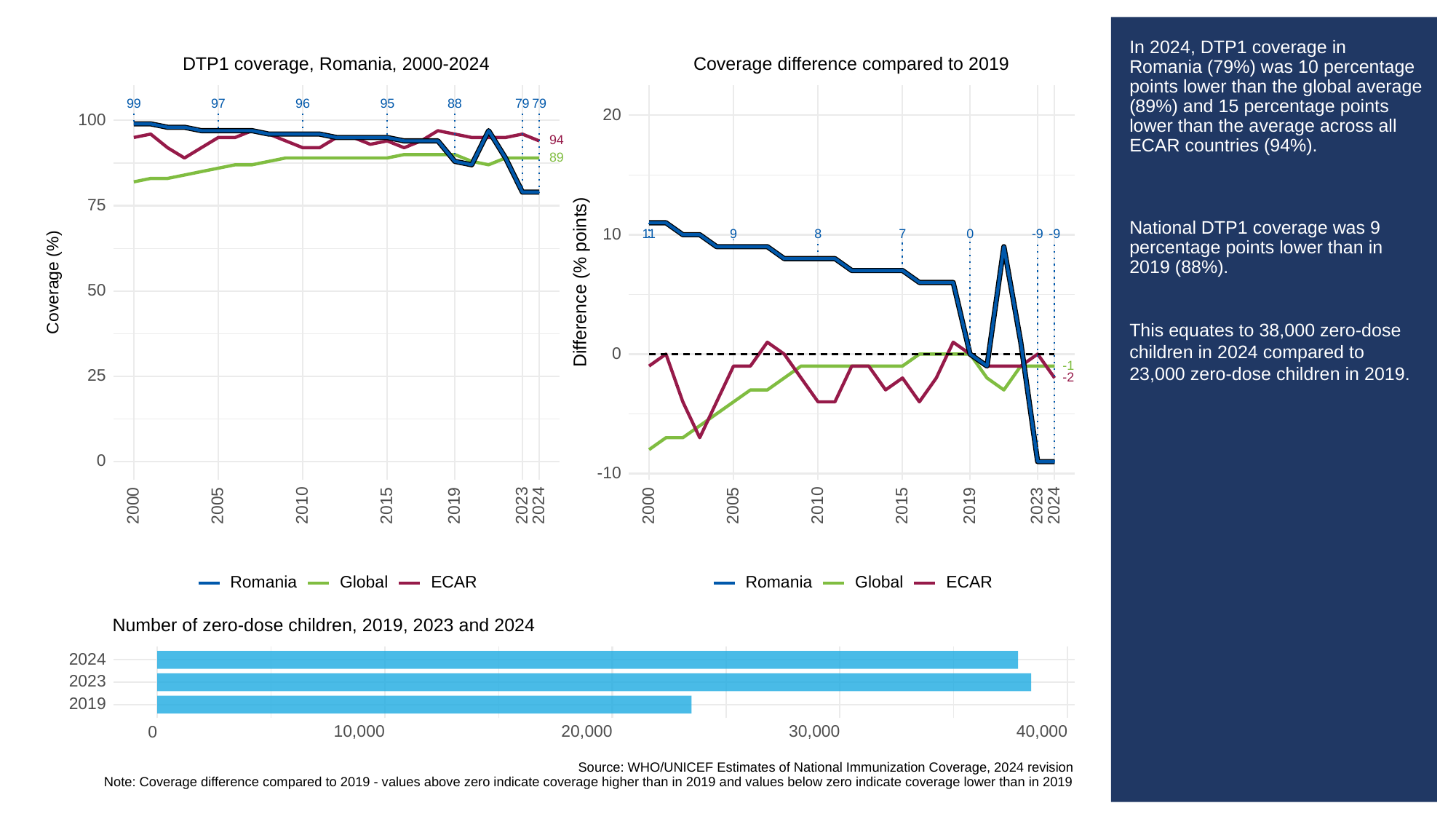

# In 2024, DTP1 coverage in Romania (79%) was 10 percentage points lower than the global average (89%) and 15 percentage points lower than the average across all ECAR countries (94%).

National DTP1 coverage was 9 percentage points lower than in 2019 (88%).

This equates to 38,000 zero-dose children in 2024 compared to 23,000 zero-dose children in 2019.

Coverage difference compared to 2019
DTP1 coverage, Romania, 2000-2024

99
97
96
95
88
79
79
20

100

94
89

75

10
9
8
0
-9
-9
11
7

Difference (% points)
Coverage (%)
50

0

-1
25
-2

0

-10

2023
2023
2000
2005
2010
2015
2019
2024
2000
2005
2010
2015
2019
2024
Global
ECAR
Global
ECAR
Romania
Romania

Number of zero-dose children, 2019, 2023 and 2024

2024

2023

2019

10,000
20,000
30,000
40,000
0
Source: WHO/UNICEF Estimates of National Immunization Coverage, 2024 revision
Note: Coverage difference compared to 2019 - values above zero indicate coverage higher than in 2019 and values below zero indicate coverage lower than in 2019